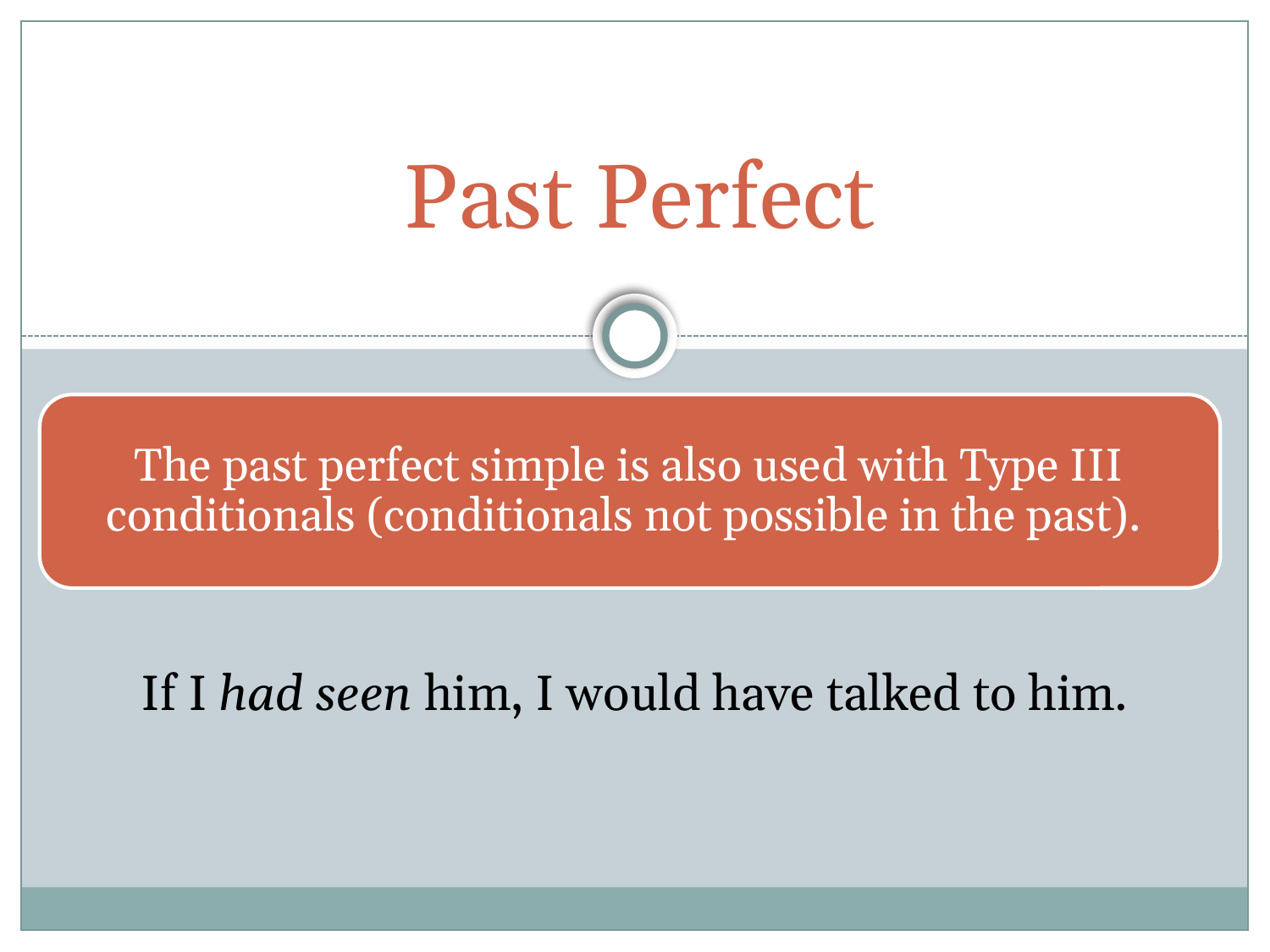

# Past Perfect
The past perfect simple is also used with Type III conditionals (conditionals not possible in the past).
If I had seen him, I would have talked to him.